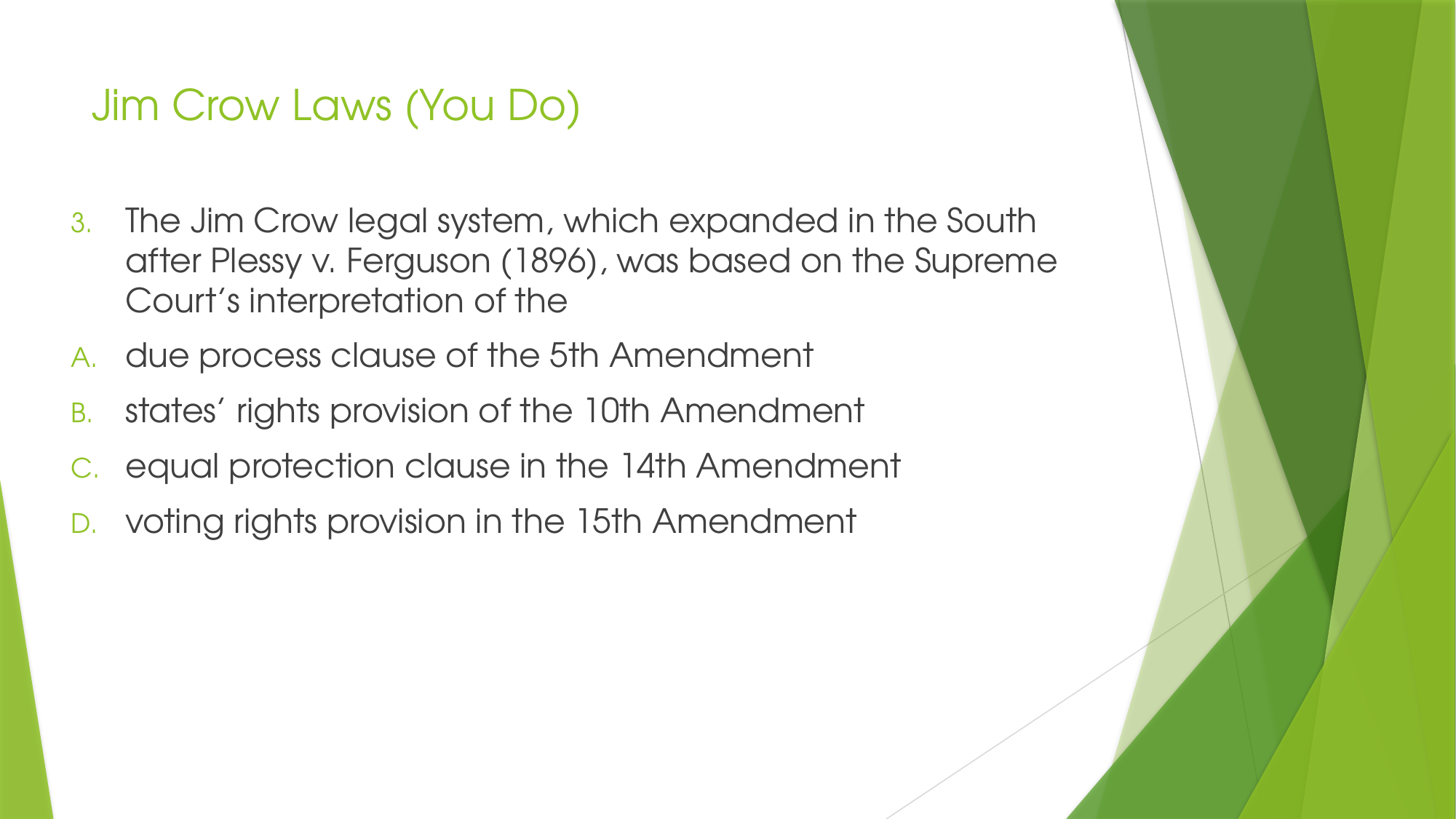

# Jim Crow Laws (You Do)
The Jim Crow legal system, which expanded in the South after Plessy v. Ferguson (1896), was based on the Supreme Court’s interpretation of the
due process clause of the 5th Amendment
states’ rights provision of the 10th Amendment
equal protection clause in the 14th Amendment
voting rights provision in the 15th Amendment